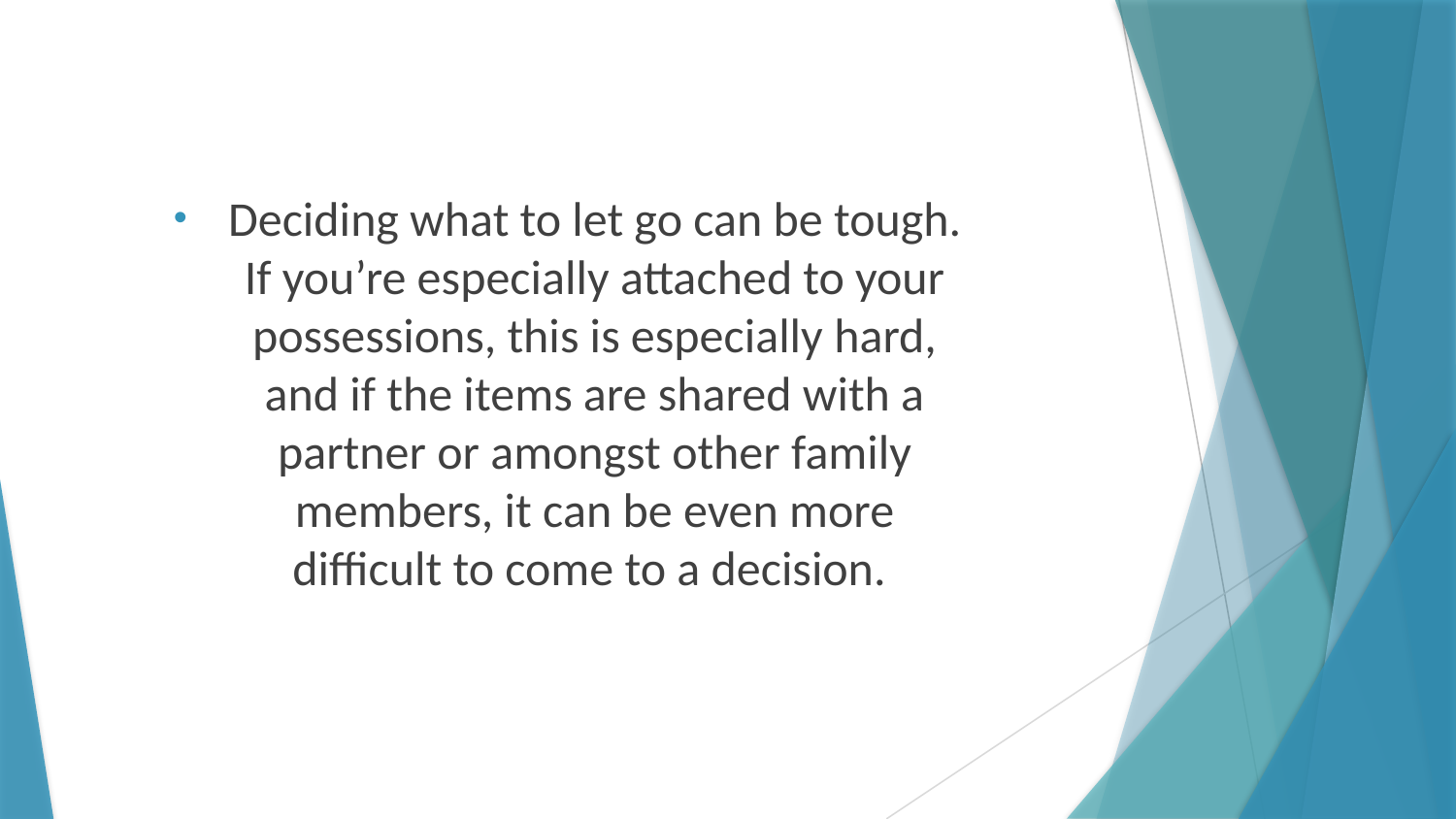

Deciding what to let go can be tough. If you’re especially attached to your possessions, this is especially hard, and if the items are shared with a partner or amongst other family members, it can be even more difficult to come to a decision.